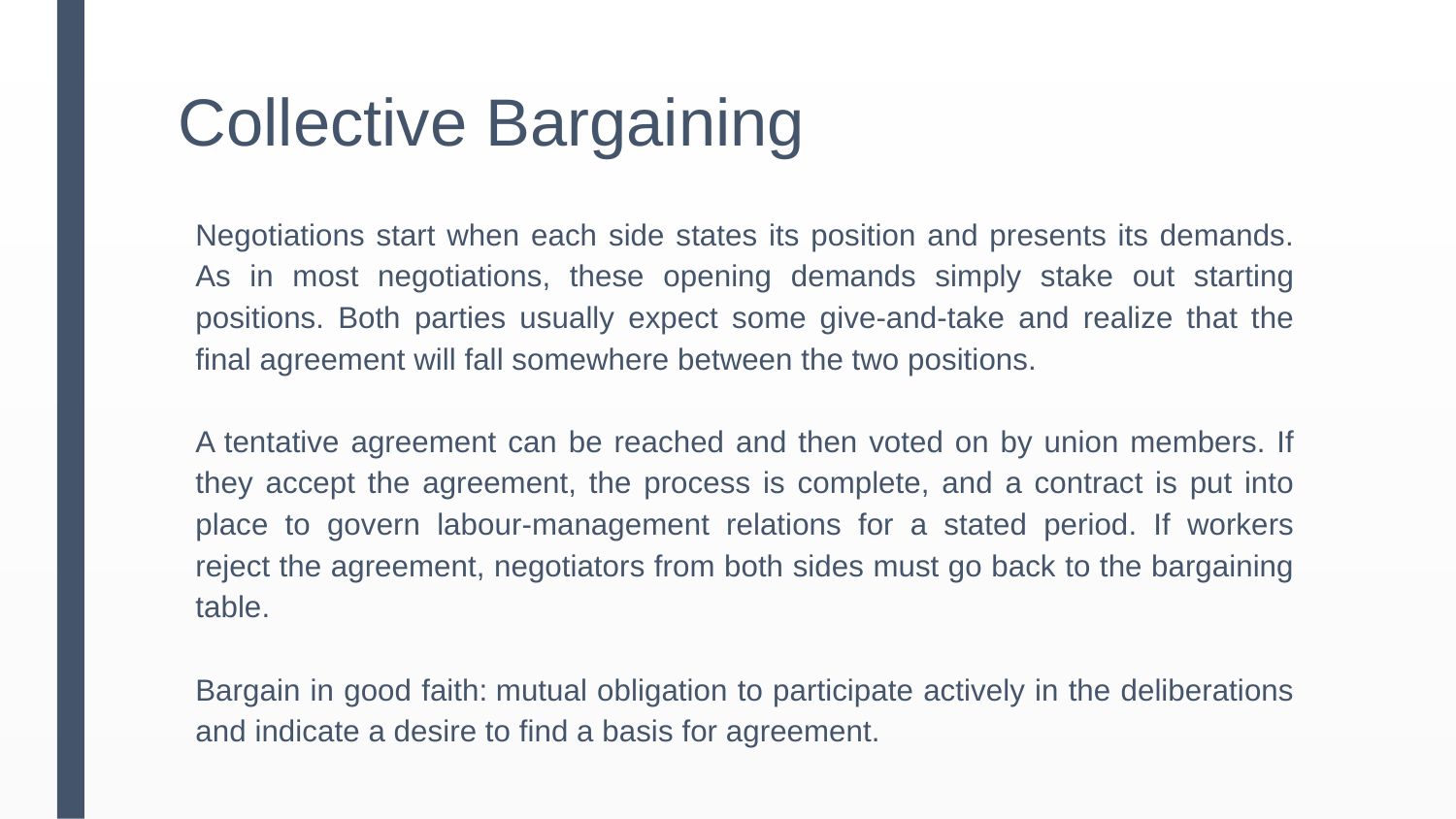

# Collective Bargaining
Negotiations start when each side states its position and presents its demands. As in most negotiations, these opening demands simply stake out starting positions. Both parties usually expect some give-and-take and realize that the final agreement will fall somewhere between the two positions.

A tentative agreement can be reached and then voted on by union members. If they accept the agreement, the process is complete, and a contract is put into place to govern labour-management relations for a stated period. If workers reject the agreement, negotiators from both sides must go back to the bargaining table.

Bargain in good faith: mutual obligation to participate actively in the deliberations and indicate a desire to find a basis for agreement.